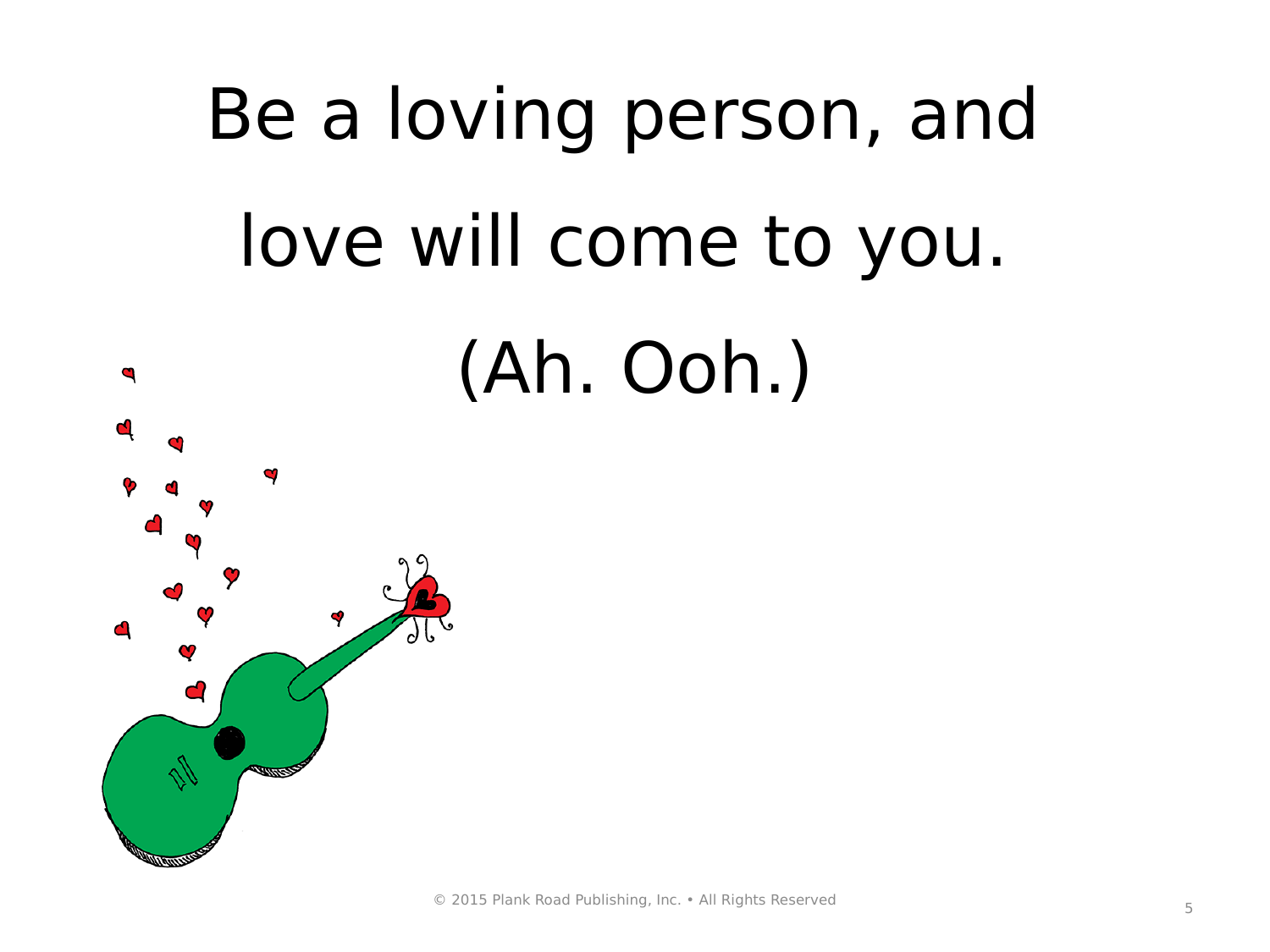

Be a loving person, and
love will come to you.
(Ah. Ooh.)
5